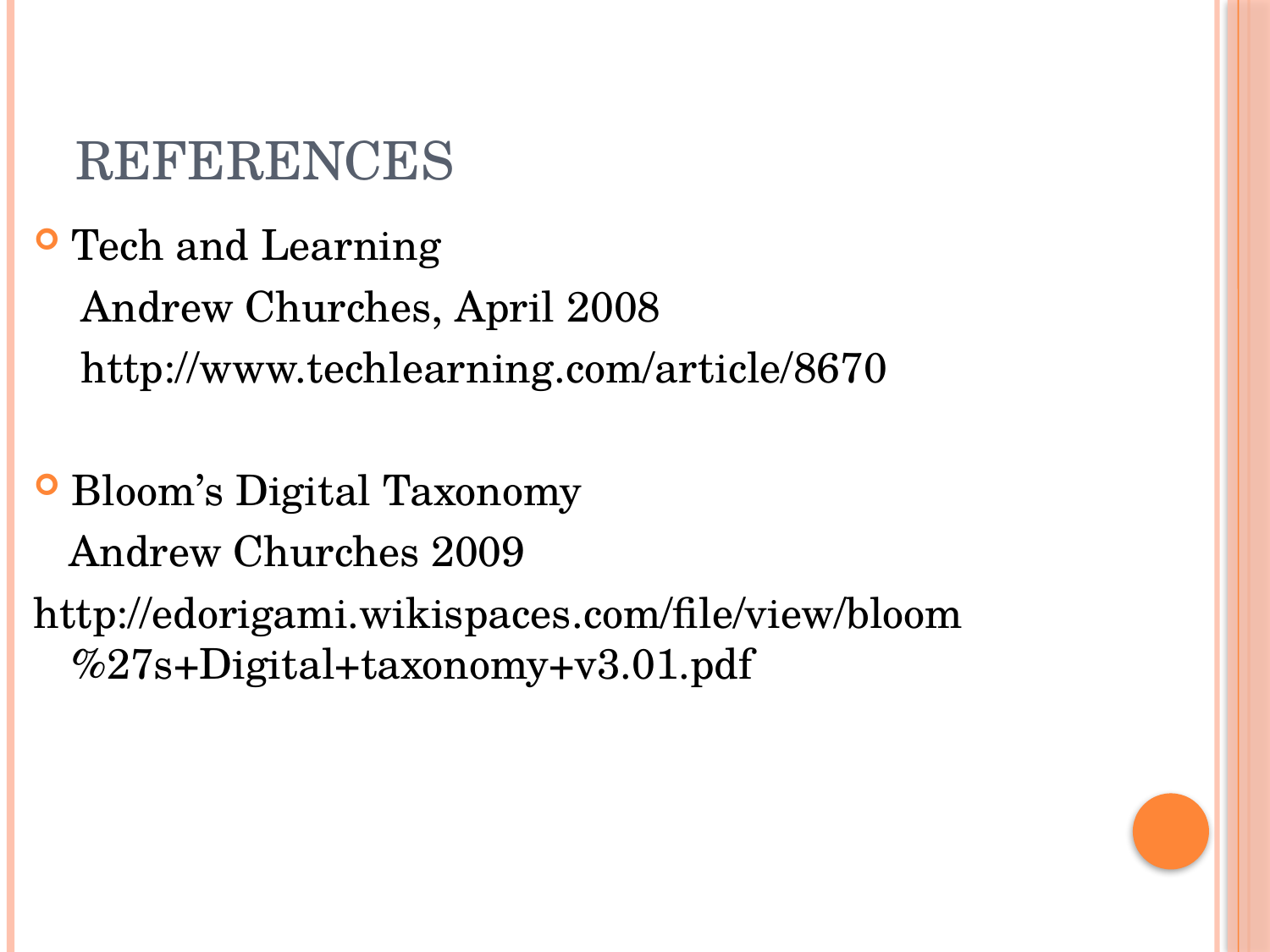

# references
Tech and Learning
    Andrew Churches, April 2008
    http://www.techlearning.com/article/8670

Bloom’s Digital Taxonomy
   Andrew Churches 2009
http://edorigami.wikispaces.com/file/view/bloom%27s+Digital+taxonomy+v3.01.pdf